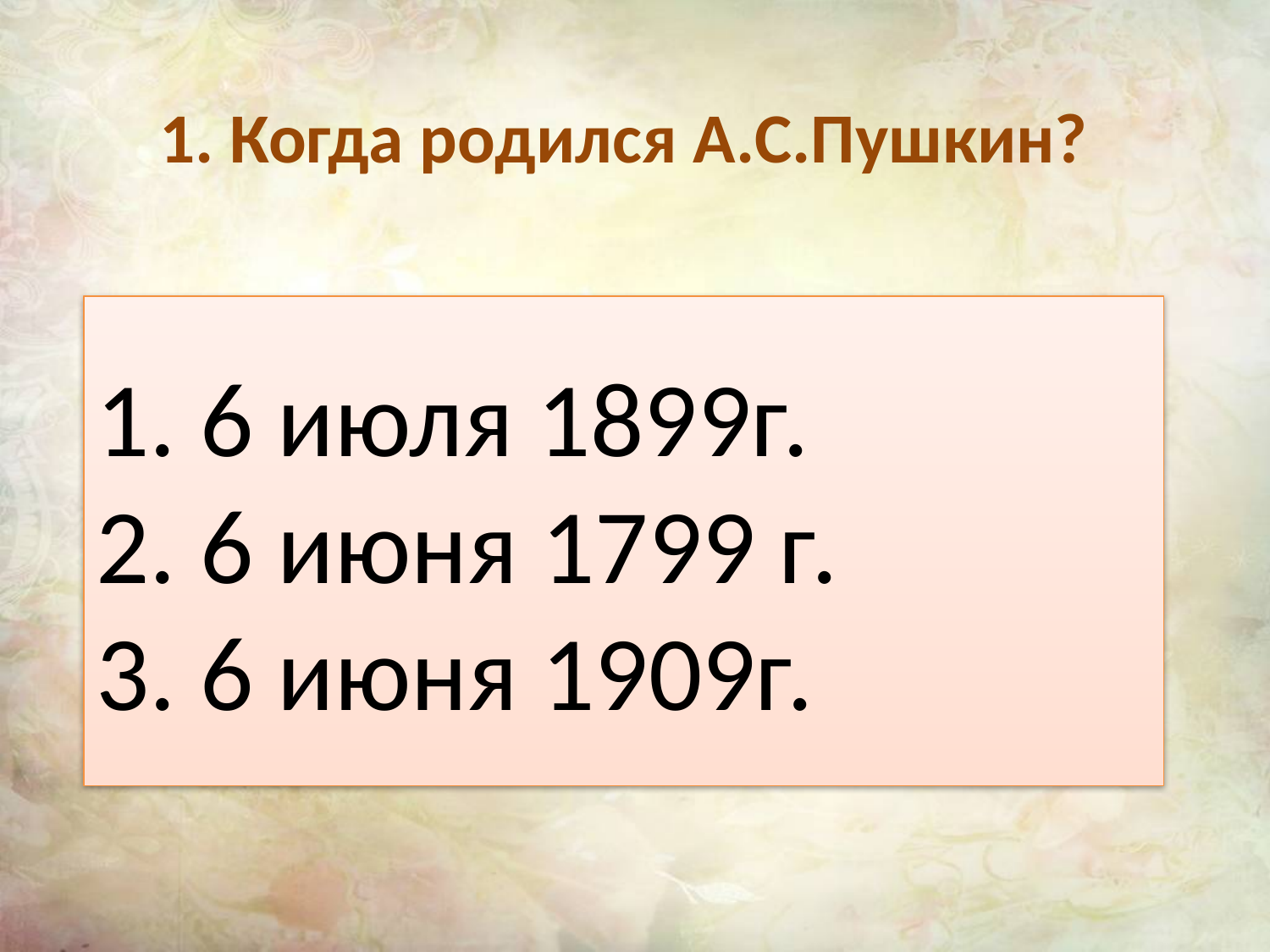

1. Когда родился А.С.Пушкин?
 6 июля 1899г.
 6 июня 1799 г.
 6 июня 1909г.